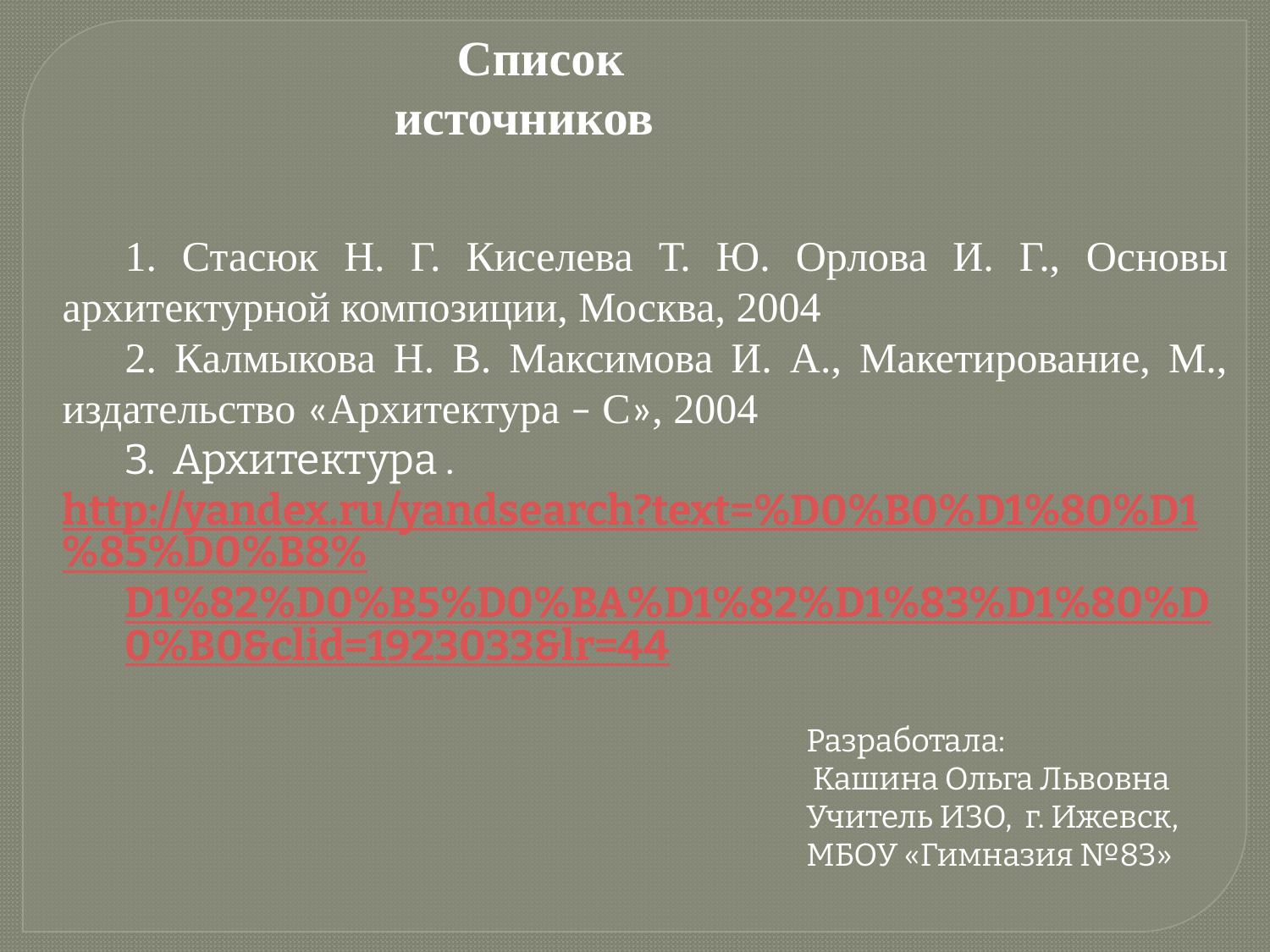

Список источников
1. Стасюк Н. Г. Киселева Т. Ю. Орлова И. Г., Основы архитектурной композиции, Москва, 2004
2. Калмыкова Н. В. Максимова И. А., Макетирование, М., издательство «Архитектура – С», 2004
3.  Архитектура .http://yandex.ru/yandsearch?text=%D0%B0%D1%80%D1%85%D0%B8%
D1%82%D0%B5%D0%BA%D1%82%D1%83%D1%80%D0%B0&clid=1923033&lr=44

Разработала:
 Кашина Ольга Львовна
Учитель ИЗО,  г. Ижевск,
МБОУ «Гимназия №83»